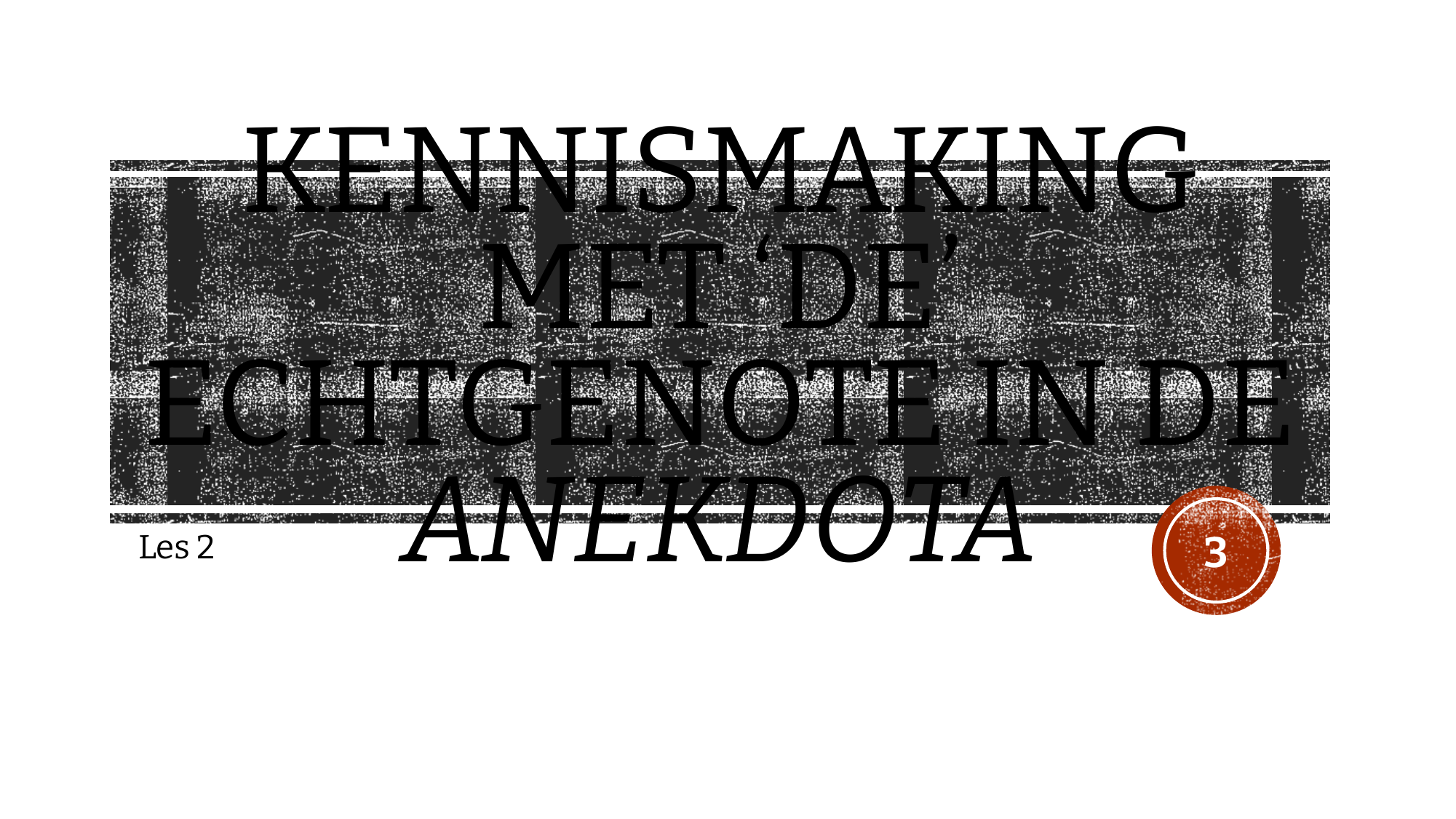

# Kennismaking met ‘de’ echtgenote IN DE ANEKDOTA
3
Les 2